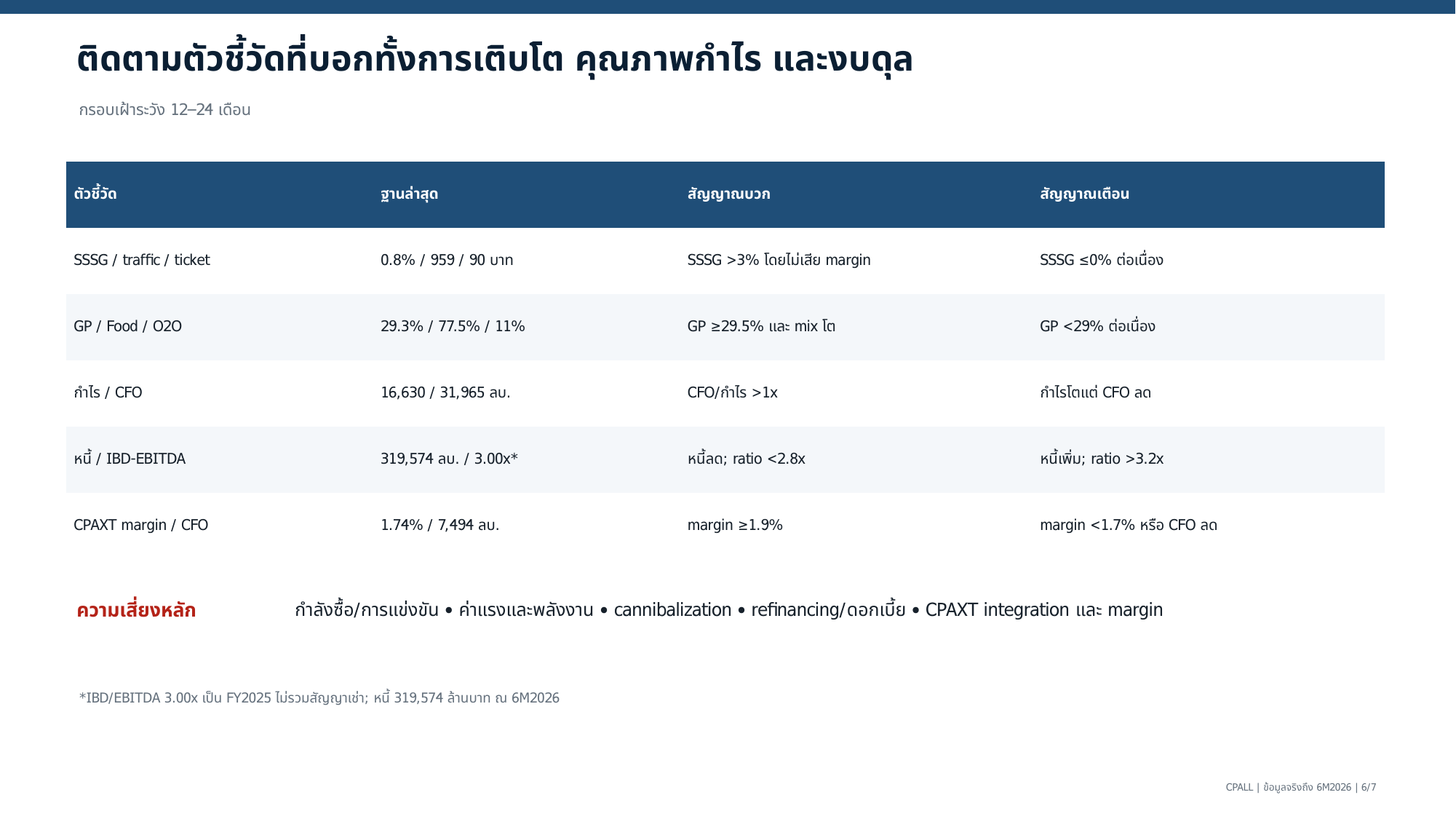

ติดตามตัวชี้วัดที่บอกทั้งการเติบโต คุณภาพกำไร และงบดุล
กรอบเฝ้าระวัง 12–24 เดือน
| ตัวชี้วัด | ฐานล่าสุด | สัญญาณบวก | สัญญาณเตือน |
| --- | --- | --- | --- |
| SSSG / traffic / ticket | 0.8% / 959 / 90 บาท | SSSG >3% โดยไม่เสีย margin | SSSG ≤0% ต่อเนื่อง |
| GP / Food / O2O | 29.3% / 77.5% / 11% | GP ≥29.5% และ mix โต | GP <29% ต่อเนื่อง |
| กำไร / CFO | 16,630 / 31,965 ลบ. | CFO/กำไร >1x | กำไรโตแต่ CFO ลด |
| หนี้ / IBD-EBITDA | 319,574 ลบ. / 3.00x\* | หนี้ลด; ratio <2.8x | หนี้เพิ่ม; ratio >3.2x |
| CPAXT margin / CFO | 1.74% / 7,494 ลบ. | margin ≥1.9% | margin <1.7% หรือ CFO ลด |
ความเสี่ยงหลัก
กำลังซื้อ/การแข่งขัน • ค่าแรงและพลังงาน • cannibalization • refinancing/ดอกเบี้ย • CPAXT integration และ margin
*IBD/EBITDA 3.00x เป็น FY2025 ไม่รวมสัญญาเช่า; หนี้ 319,574 ล้านบาท ณ 6M2026
CPALL | ข้อมูลจริงถึง 6M2026 | 6/7